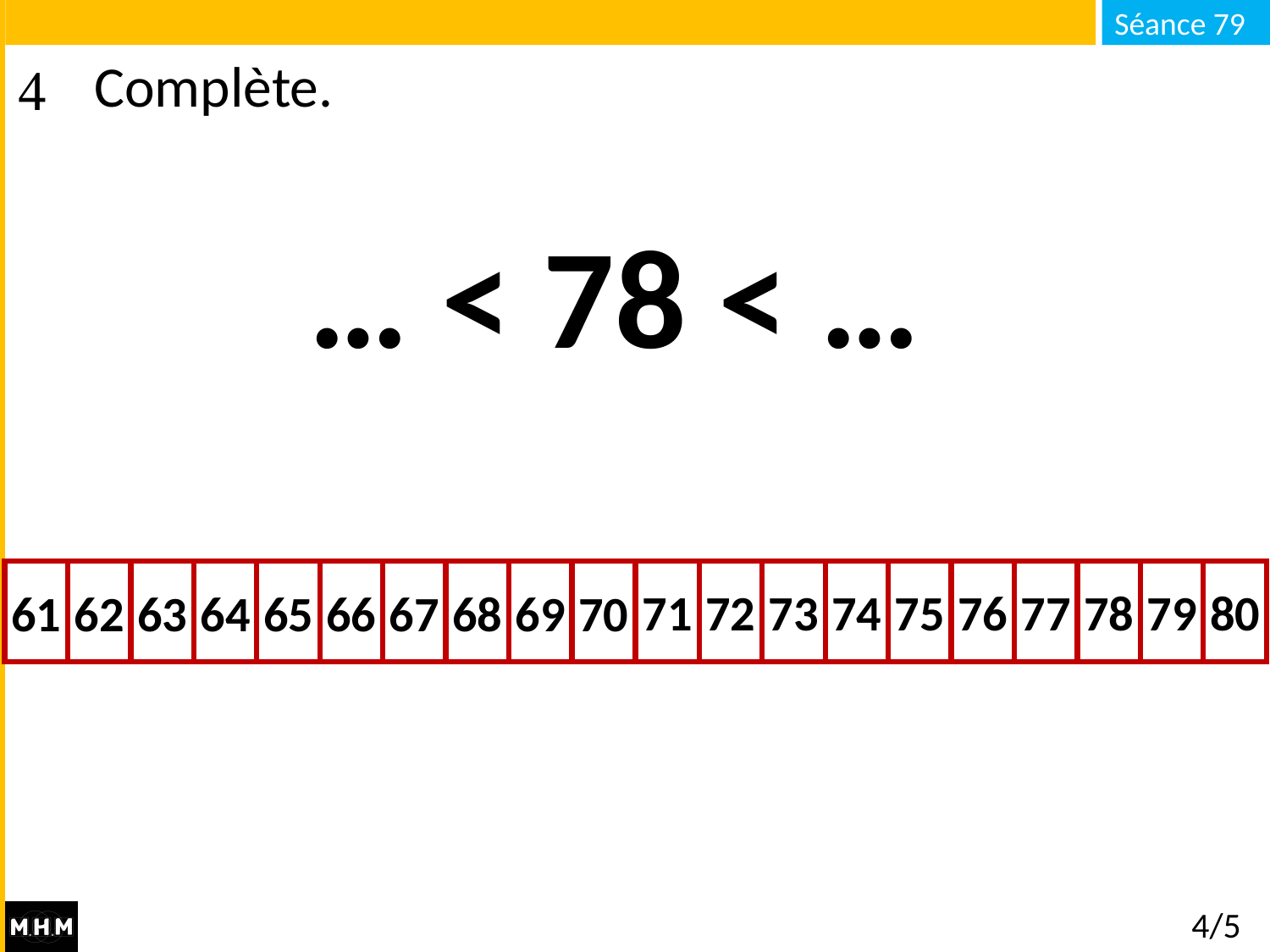

# Complète.
… < 78 < …
74
71
73
75
76
77
78
79
80
72
61
63
64
65
66
67
68
69
70
62
4/5